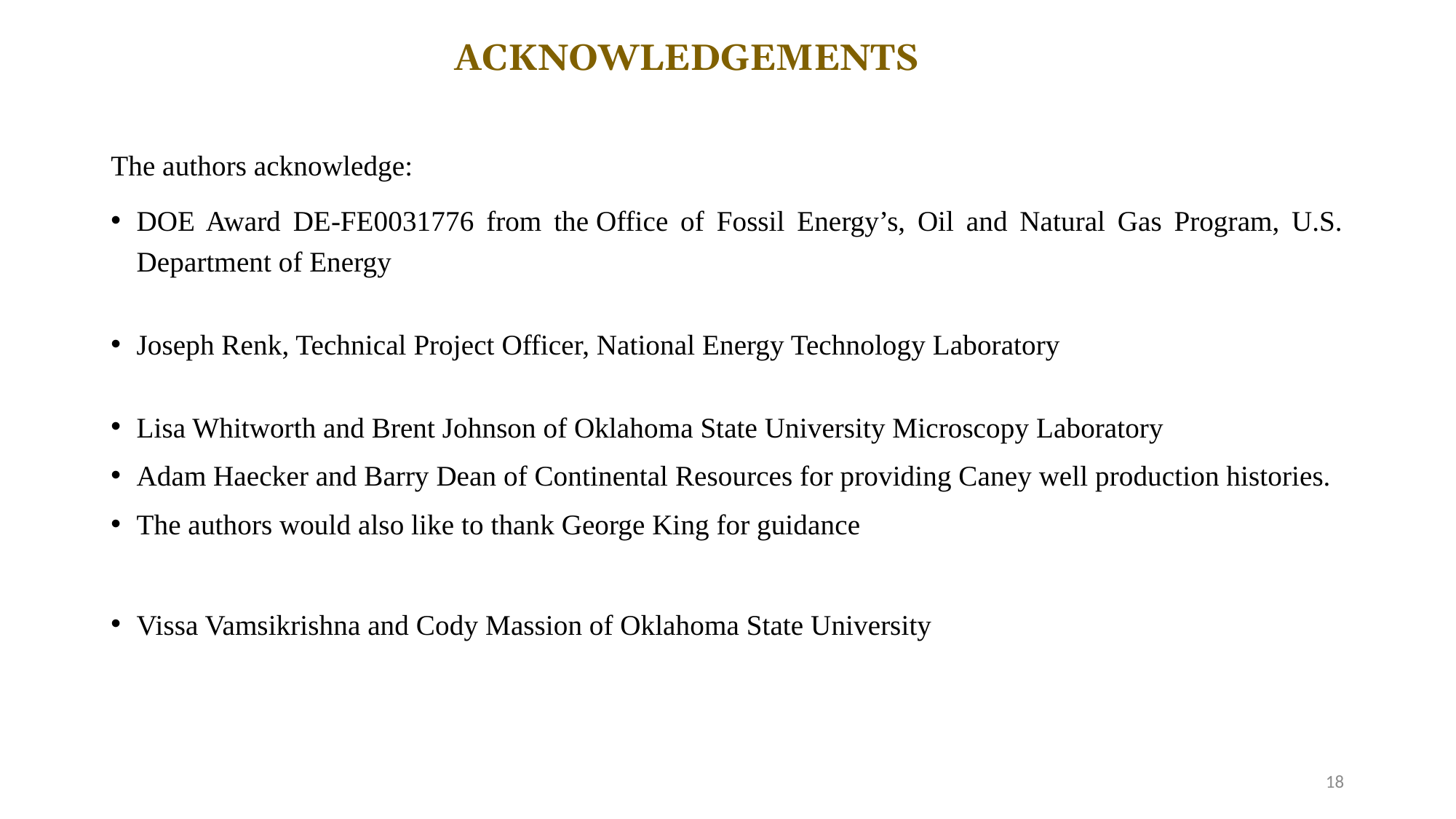

# ACKNOWLEDGEMENTS
The authors acknowledge:
DOE Award DE-FE0031776 from the Office of Fossil Energy’s, Oil and Natural Gas Program, U.S. Department of Energy
Joseph Renk, Technical Project Officer, National Energy Technology Laboratory
Lisa Whitworth and Brent Johnson of Oklahoma State University Microscopy Laboratory
Adam Haecker and Barry Dean of Continental Resources for providing Caney well production histories.
The authors would also like to thank George King for guidance

Vissa Vamsikrishna and Cody Massion of Oklahoma State University
18